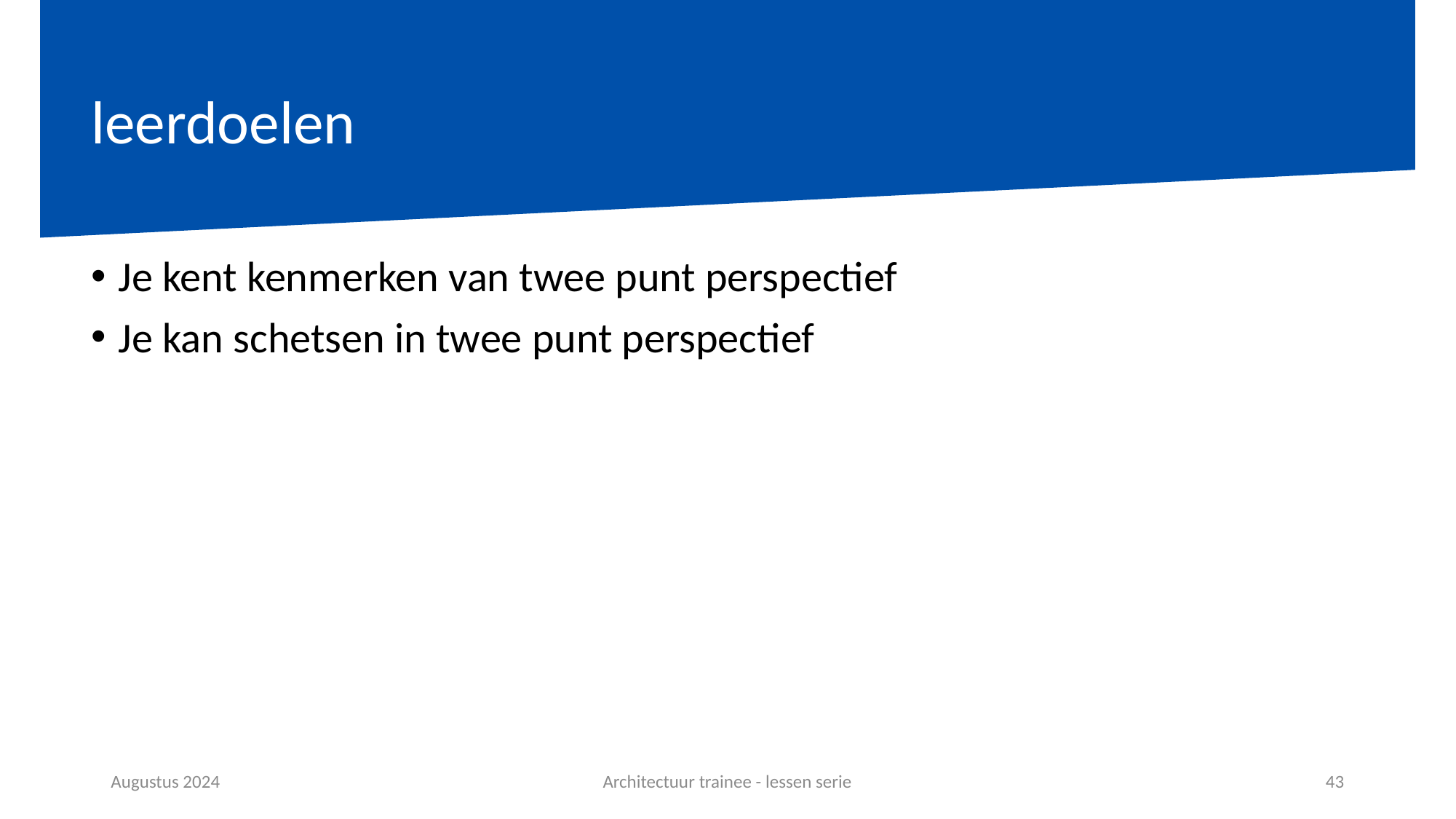

# leerdoelen
Je kent kenmerken van twee punt perspectief
Je kan schetsen in twee punt perspectief
Augustus 2024
Architectuur trainee - lessen serie
43